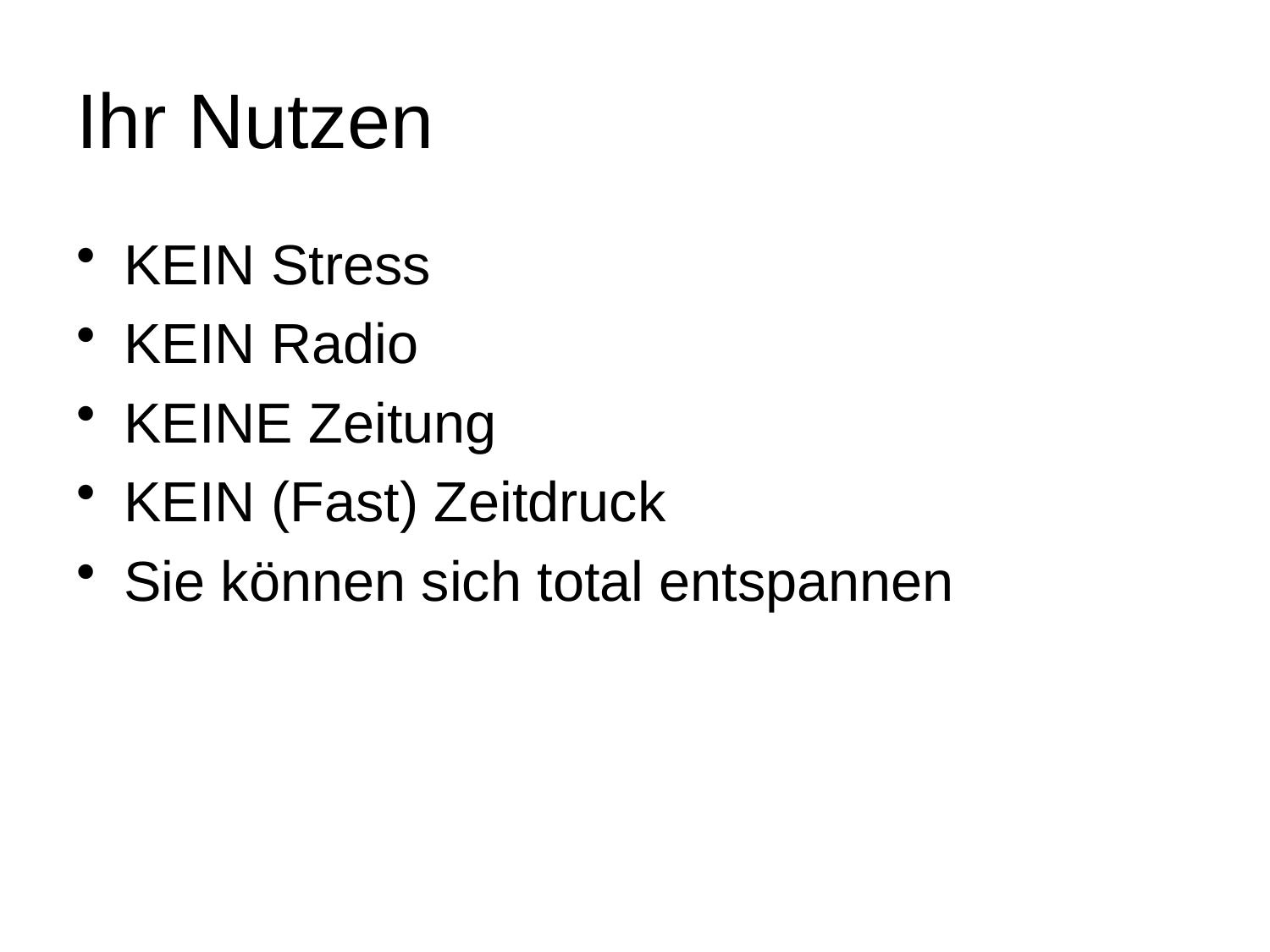

# Ihr Nutzen
KEIN Stress
KEIN Radio
KEINE Zeitung
KEIN (Fast) Zeitdruck
Sie können sich total entspannen